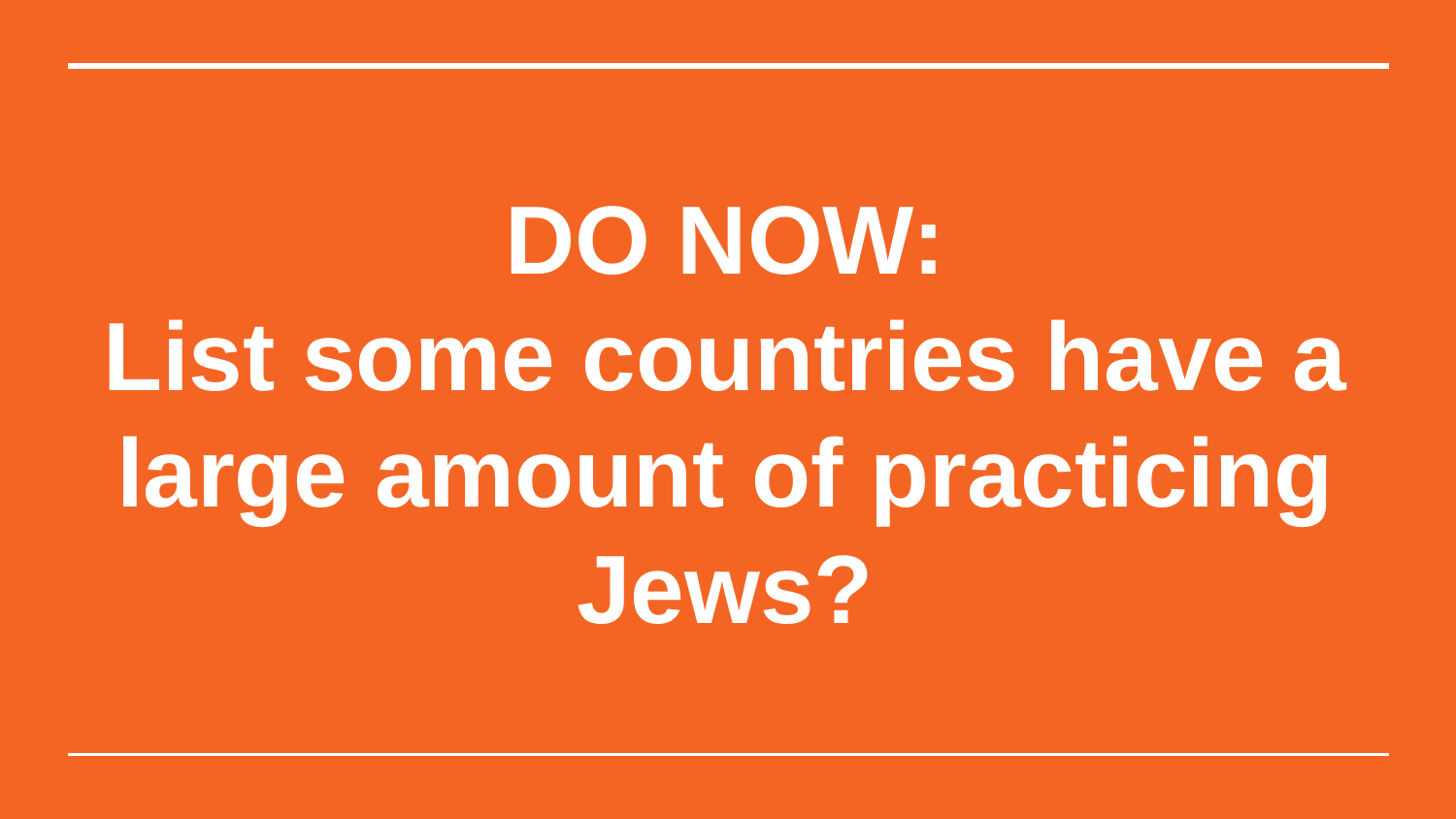

# DO NOW:
List some countries have a large amount of practicing Jews?